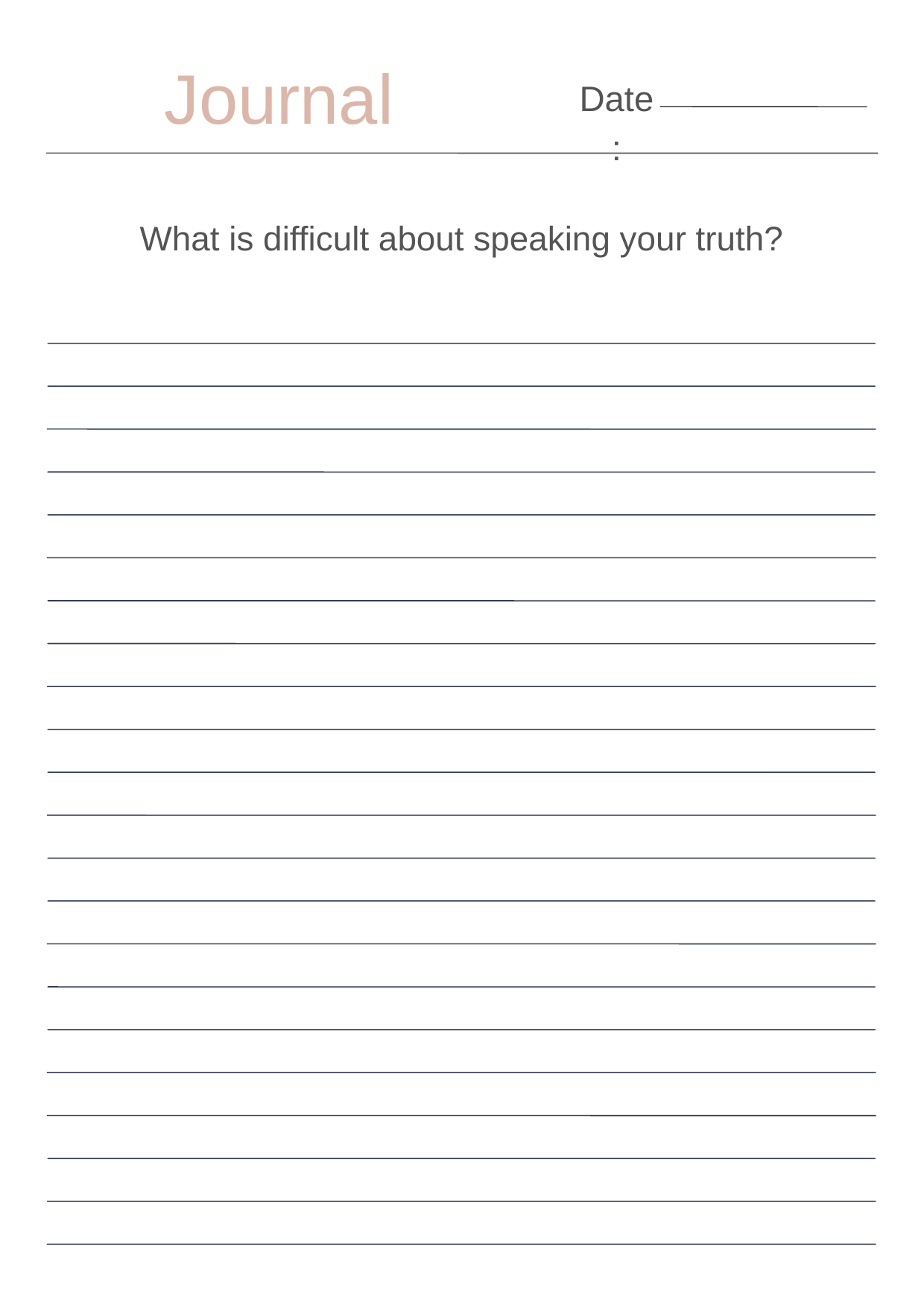

Journal
Date:

What is difficult about speaking your truth?